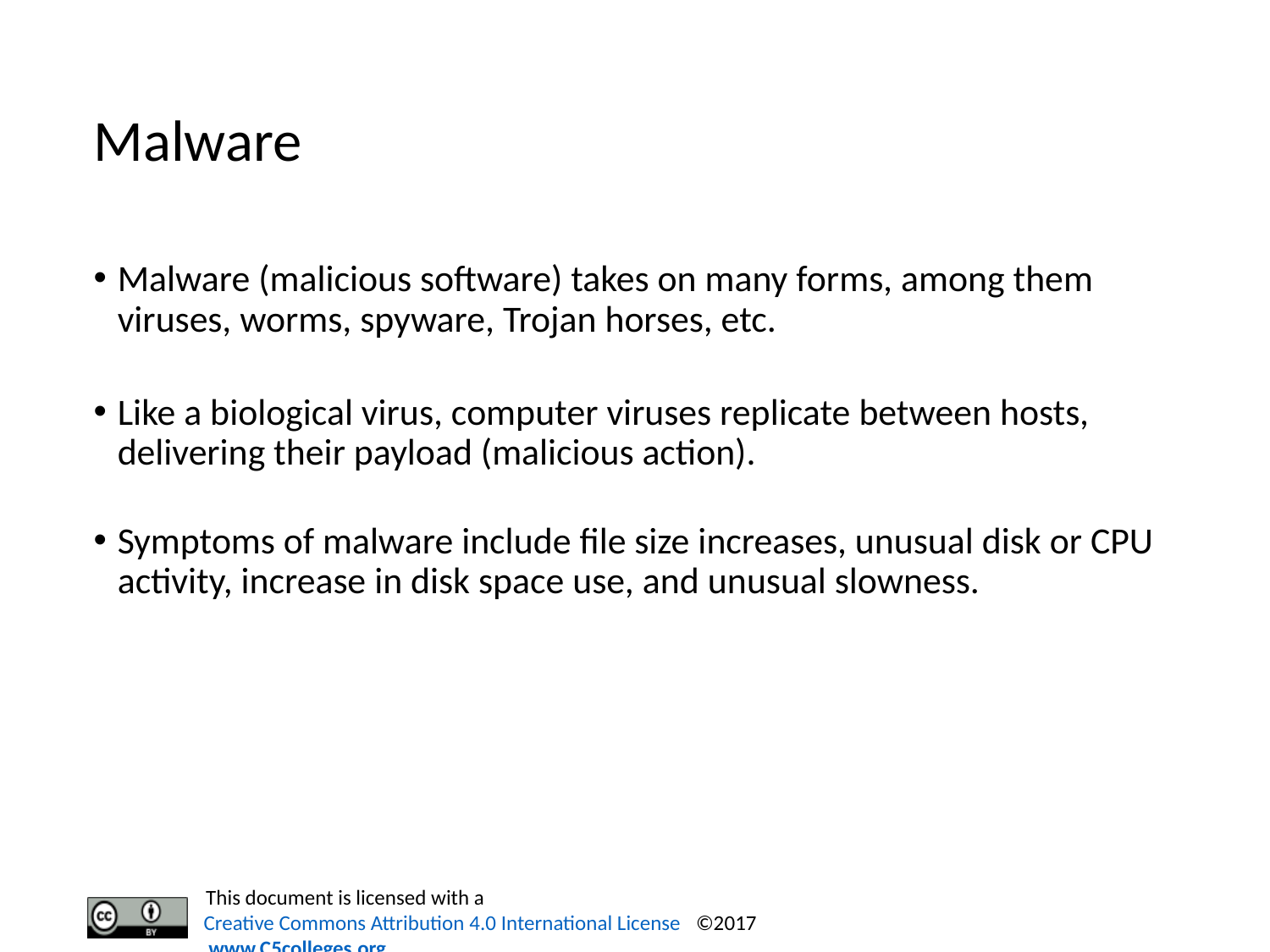

# Malware
Malware (malicious software) takes on many forms, among them viruses, worms, spyware, Trojan horses, etc.
Like a biological virus, computer viruses replicate between hosts, delivering their payload (malicious action).
Symptoms of malware include file size increases, unusual disk or CPU activity, increase in disk space use, and unusual slowness.